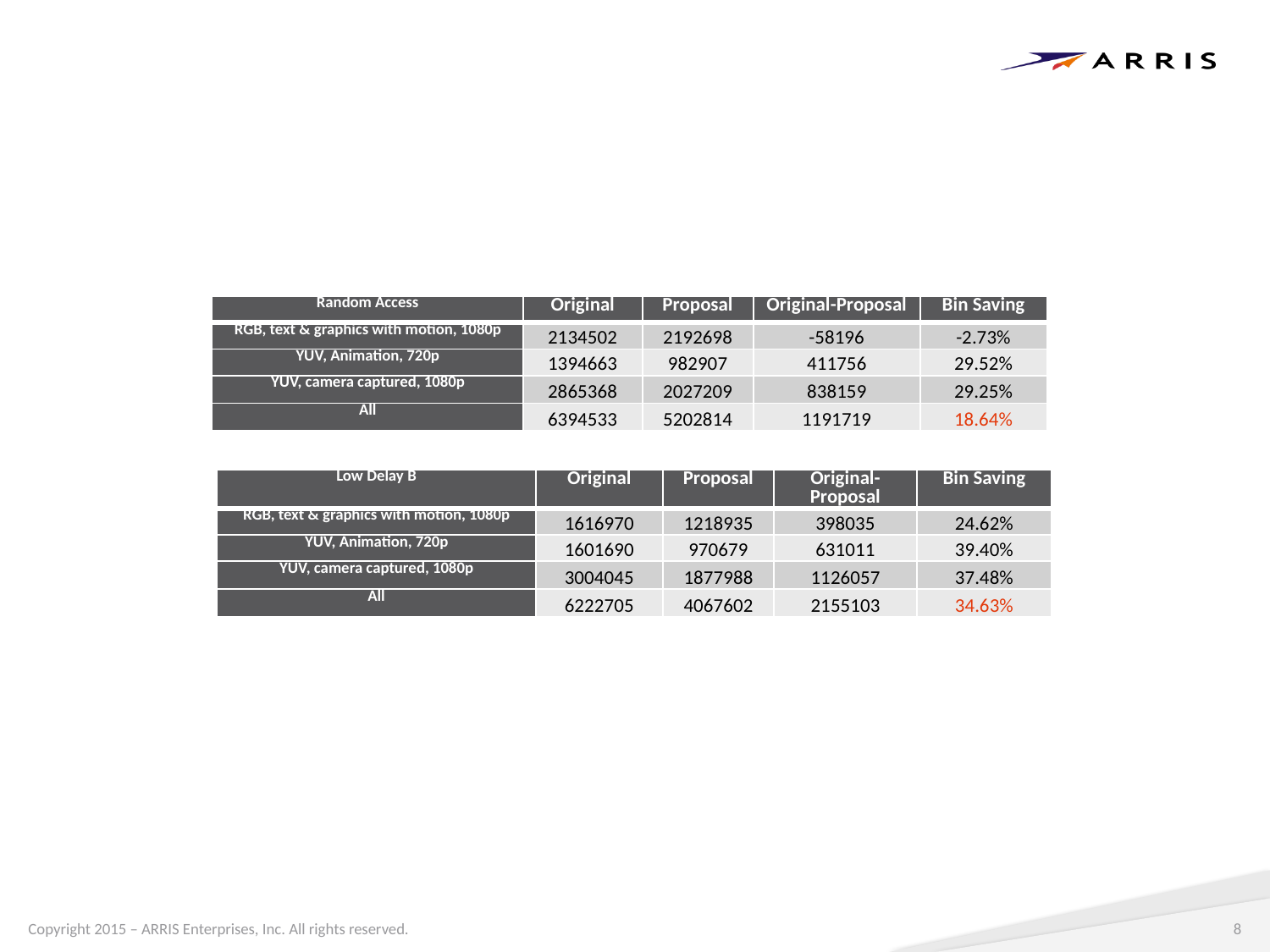

#
| Random Access | Original | Proposal | Original-Proposal | Bin Saving |
| --- | --- | --- | --- | --- |
| RGB, text & graphics with motion, 1080p | 2134502 | 2192698 | -58196 | -2.73% |
| YUV, Animation, 720p | 1394663 | 982907 | 411756 | 29.52% |
| YUV, camera captured, 1080p | 2865368 | 2027209 | 838159 | 29.25% |
| All | 6394533 | 5202814 | 1191719 | 18.64% |

| Low Delay B | Original | Proposal | Original-Proposal | Bin Saving |
| --- | --- | --- | --- | --- |
| RGB, text & graphics with motion, 1080p | 1616970 | 1218935 | 398035 | 24.62% |
| YUV, Animation, 720p | 1601690 | 970679 | 631011 | 39.40% |
| YUV, camera captured, 1080p | 3004045 | 1877988 | 1126057 | 37.48% |
| All | 6222705 | 4067602 | 2155103 | 34.63% |

8